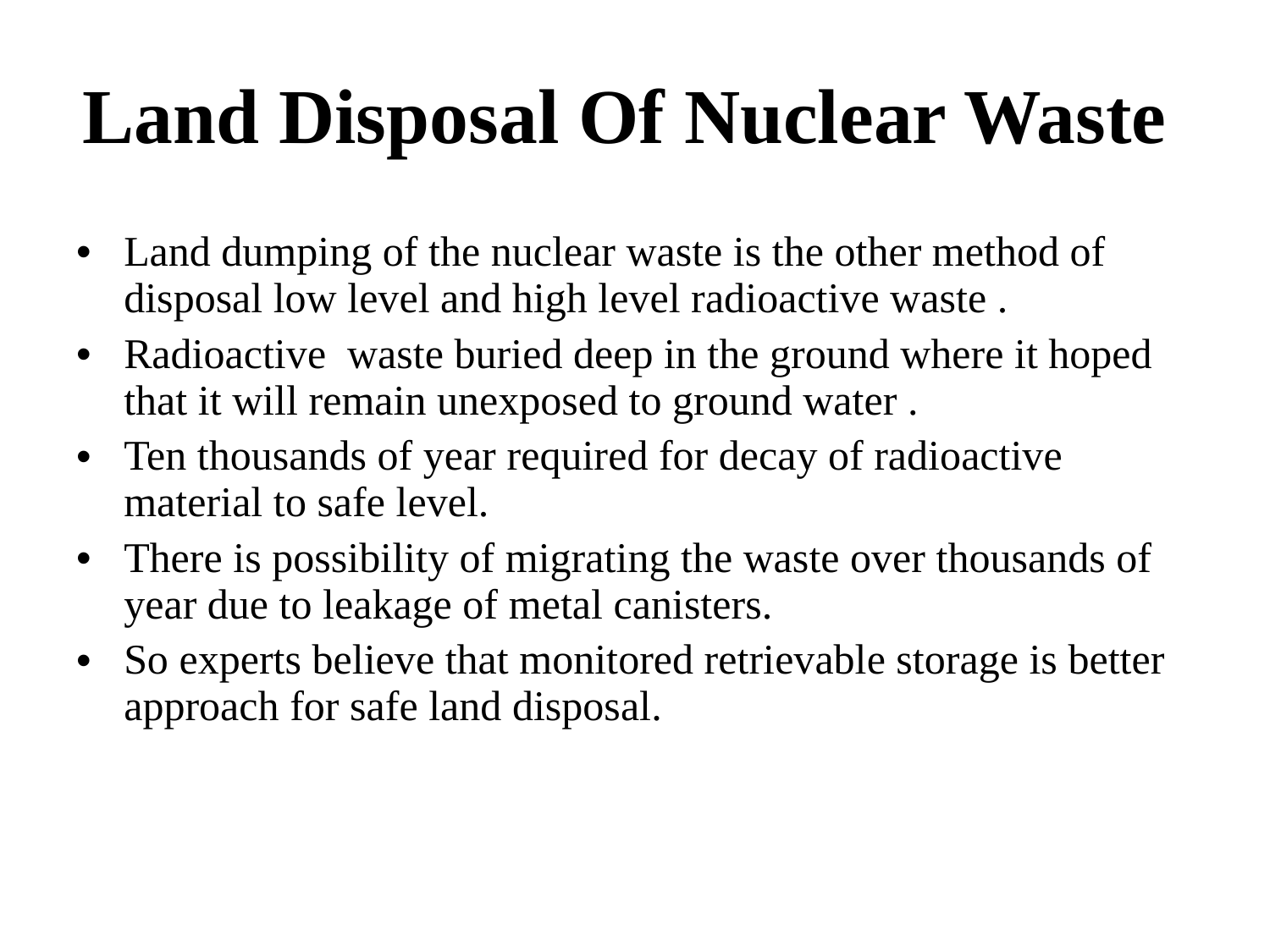

# Land Disposal Of Nuclear Waste
Land dumping of the nuclear waste is the other method of disposal low level and high level radioactive waste .
Radioactive  waste buried deep in the ground where it hoped that it will remain unexposed to ground water .
Ten thousands of year required for decay of radioactive material to safe level.
There is possibility of migrating the waste over thousands of year due to leakage of metal canisters.
So experts believe that monitored retrievable storage is better approach for safe land disposal.